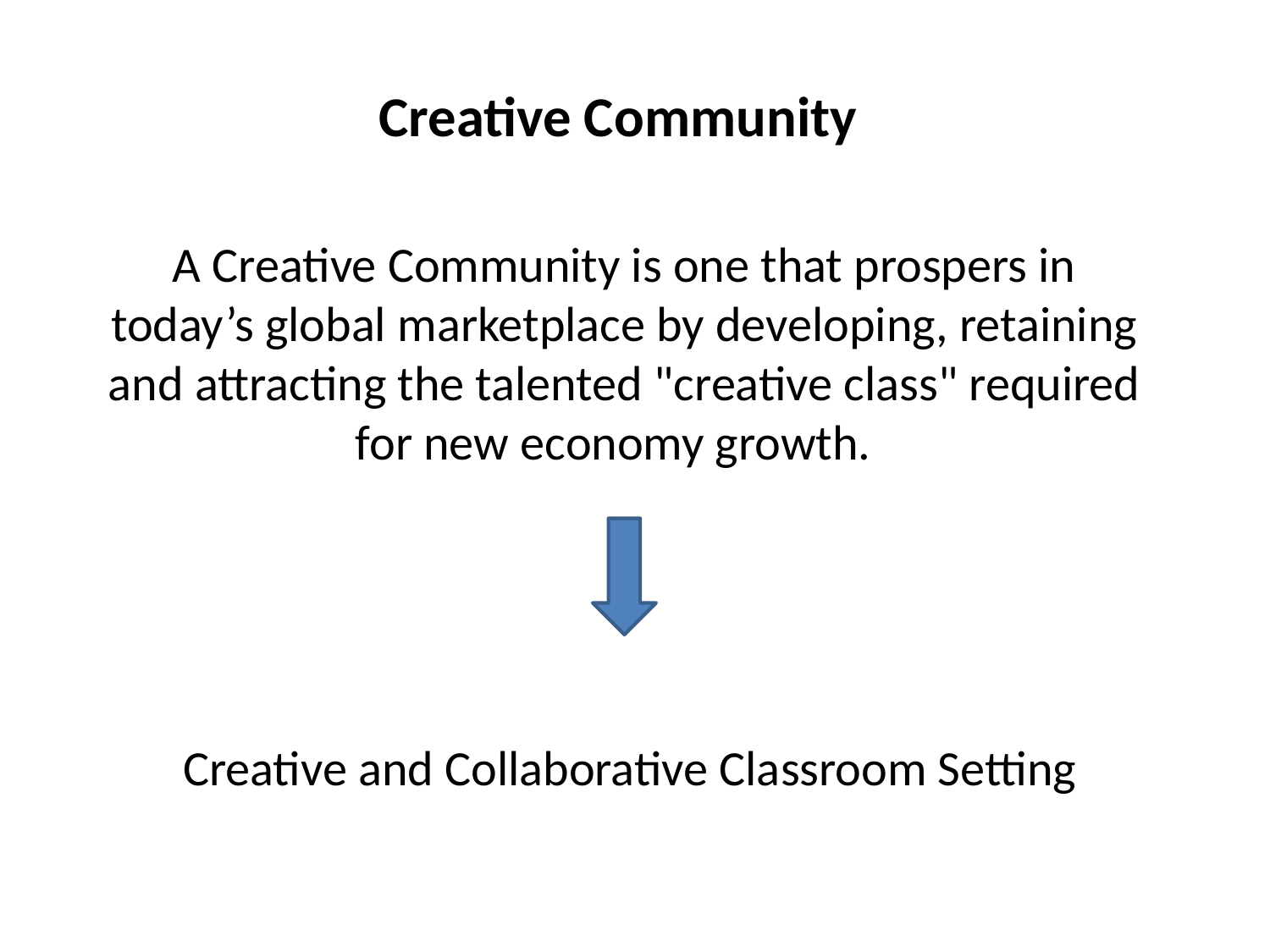

Creative Community

A Creative Community is one that prospers in today’s global marketplace by developing, retaining and attracting the talented "creative class" required for new economy growth.

Creative and Collaborative Classroom Setting